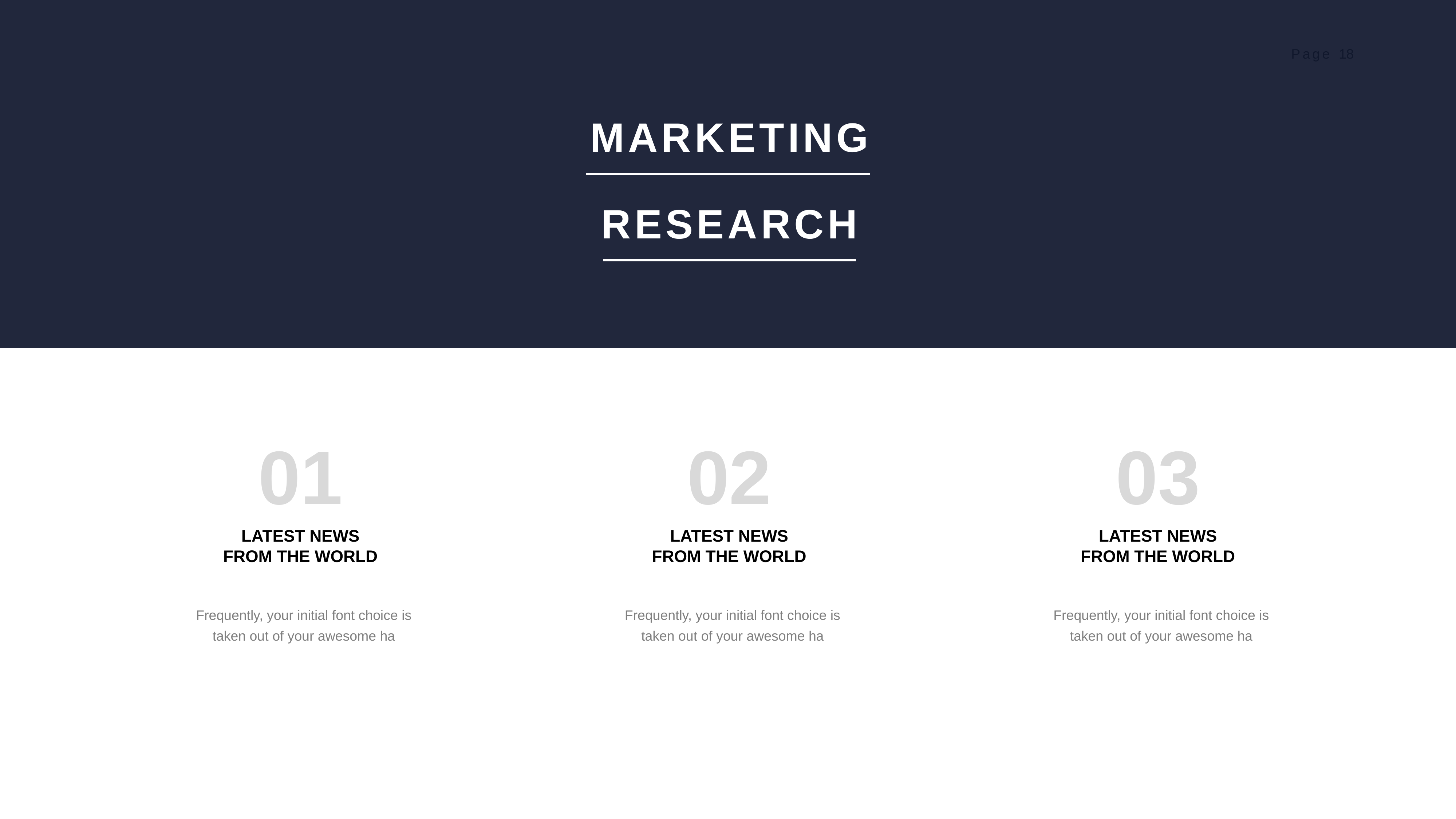

MARKETING
RESEARCH
01
02
03
LATEST NEWS
FROM THE WORLD
LATEST NEWS
FROM THE WORLD
LATEST NEWS
FROM THE WORLD
Frequently, your initial font choice is taken out of your awesome ha
Frequently, your initial font choice is taken out of your awesome ha
Frequently, your initial font choice is taken out of your awesome ha